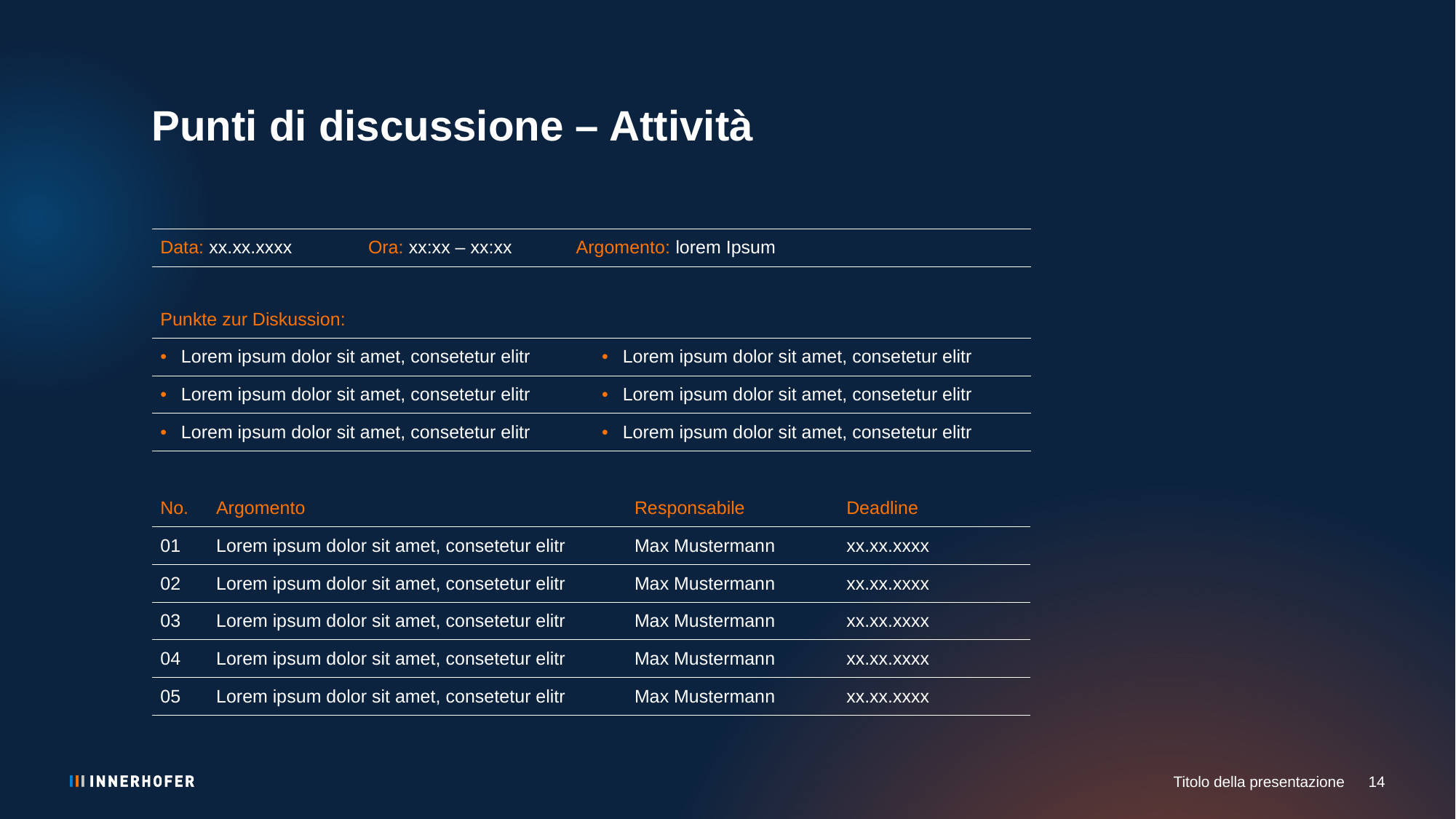

# Punti di discussione – Attività
| Data: xx.xx.xxxx | Ora: xx:xx – xx:xx | Argomento: lorem Ipsum |
| --- | --- | --- |
| Punkte zur Diskussion: |  |
| --- | --- |
| Lorem ipsum dolor sit amet, consetetur elitr | Lorem ipsum dolor sit amet, consetetur elitr |
| Lorem ipsum dolor sit amet, consetetur elitr | Lorem ipsum dolor sit amet, consetetur elitr |
| Lorem ipsum dolor sit amet, consetetur elitr | Lorem ipsum dolor sit amet, consetetur elitr |
| No. | Argomento | Responsabile | Deadline |
| --- | --- | --- | --- |
| 01 | Lorem ipsum dolor sit amet, consetetur elitr | Max Mustermann | xx.xx.xxxx |
| 02 | Lorem ipsum dolor sit amet, consetetur elitr | Max Mustermann | xx.xx.xxxx |
| 03 | Lorem ipsum dolor sit amet, consetetur elitr | Max Mustermann | xx.xx.xxxx |
| 04 | Lorem ipsum dolor sit amet, consetetur elitr | Max Mustermann | xx.xx.xxxx |
| 05 | Lorem ipsum dolor sit amet, consetetur elitr | Max Mustermann | xx.xx.xxxx |
Titolo della presentazione
14